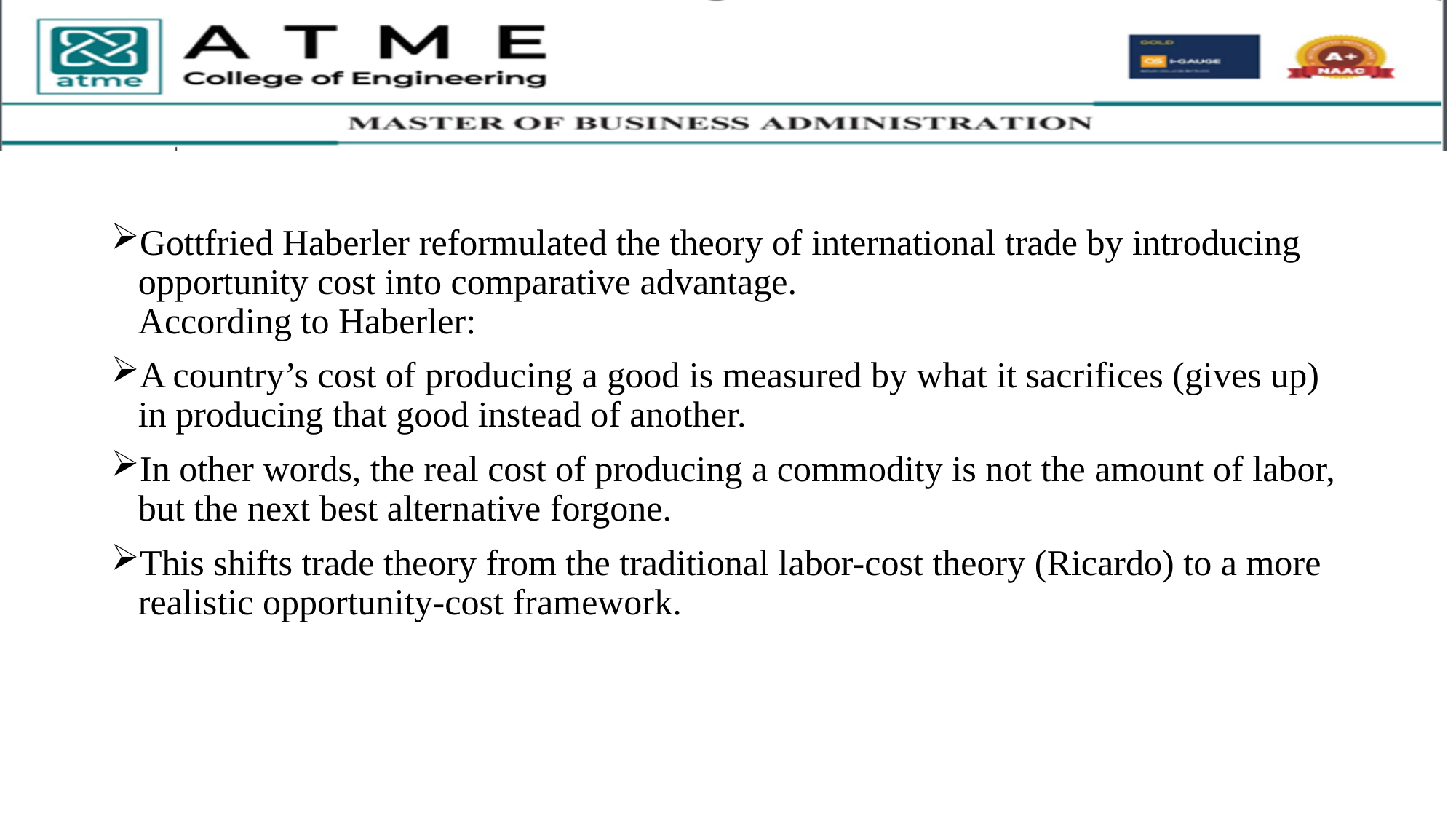

Gottfried Haberler reformulated the theory of international trade by introducing opportunity cost into comparative advantage.
According to Haberler:
A country’s cost of producing a good is measured by what it sacrifices (gives up) in producing that good instead of another.
In other words, the real cost of producing a commodity is not the amount of labor, but the next best alternative forgone.
This shifts trade theory from the traditional labor-cost theory (Ricardo) to a more realistic opportunity-cost framework.